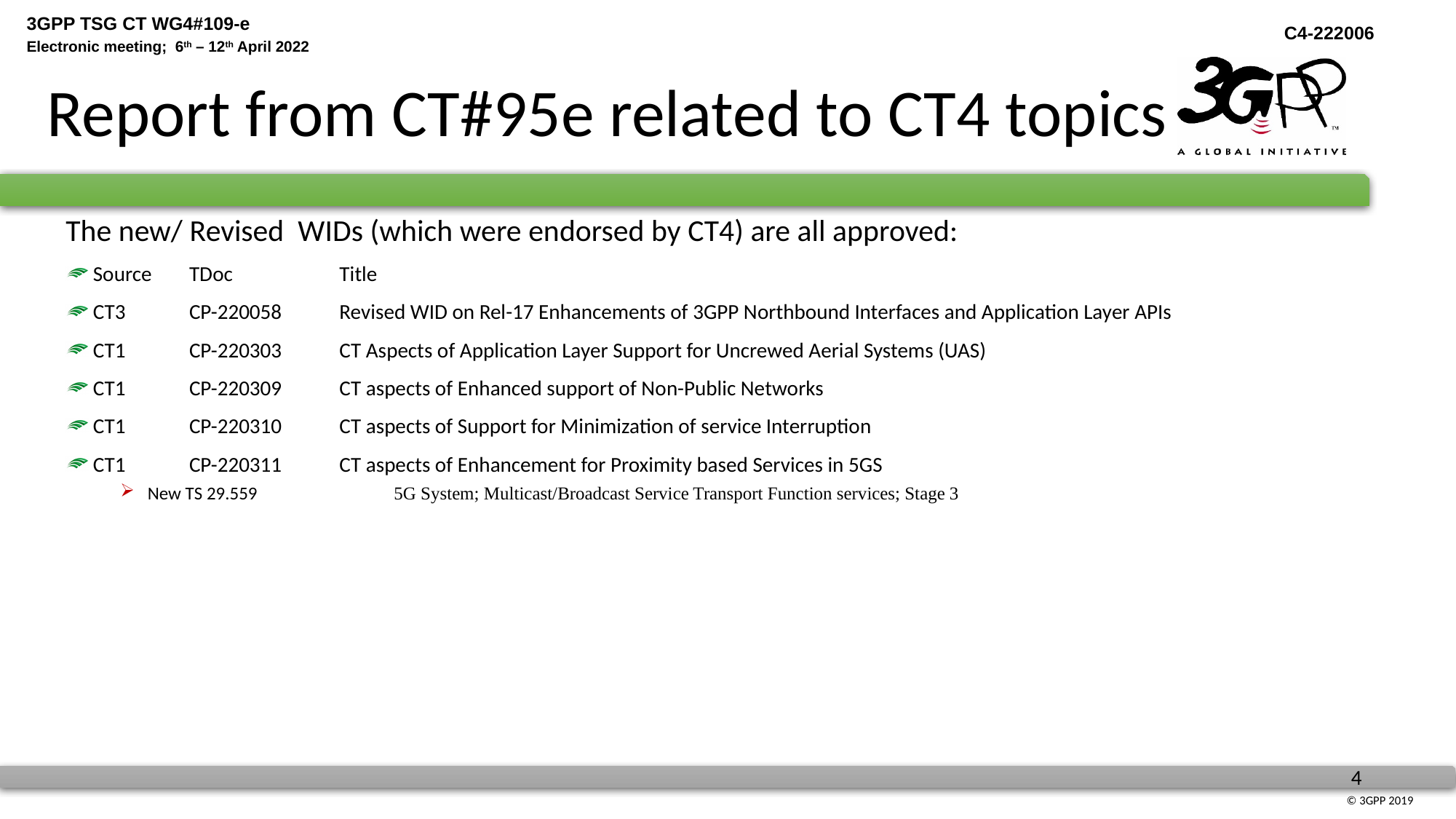

# Report from CT#95e related to CT4 topics
The new/ Revised  WIDs (which were endorsed by CT4) are all approved:
Source	TDoc	Title
CT3	CP-220058	Revised WID on Rel-17 Enhancements of 3GPP Northbound Interfaces and Application Layer APIs
CT1	CP-220303	CT Aspects of Application Layer Support for Uncrewed Aerial Systems (UAS)
CT1	CP-220309	CT aspects of Enhanced support of Non-Public Networks
CT1	CP-220310	CT aspects of Support for Minimization of service Interruption
CT1	CP-220311	CT aspects of Enhancement for Proximity based Services in 5GS
New TS 29.559	5G System; Multicast/Broadcast Service Transport Function services; Stage 3